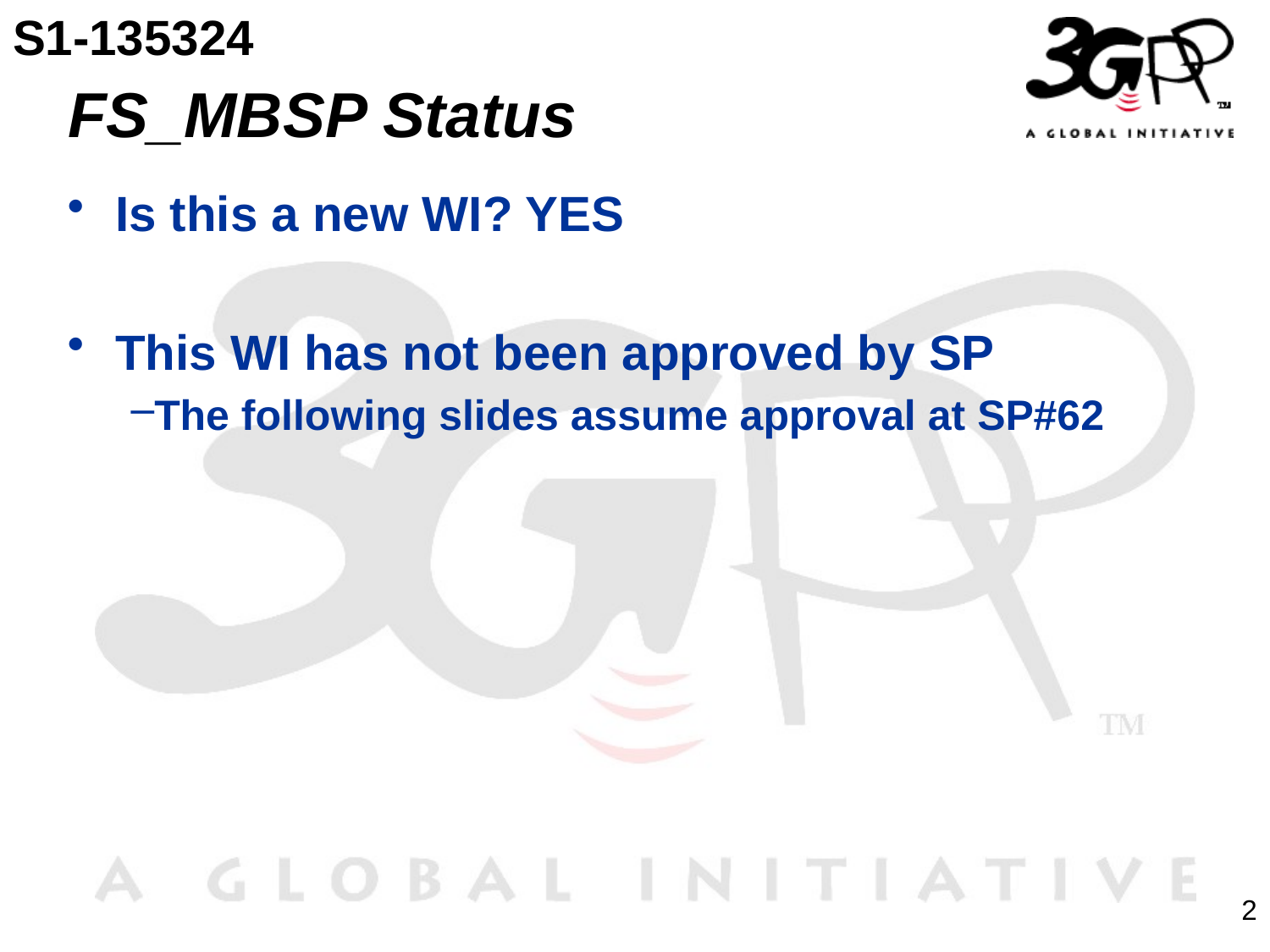

S1-135324
# FS_MBSP Status
Is this a new WI? YES

This WI has not been approved by SP
The following slides assume approval at SP#62
2